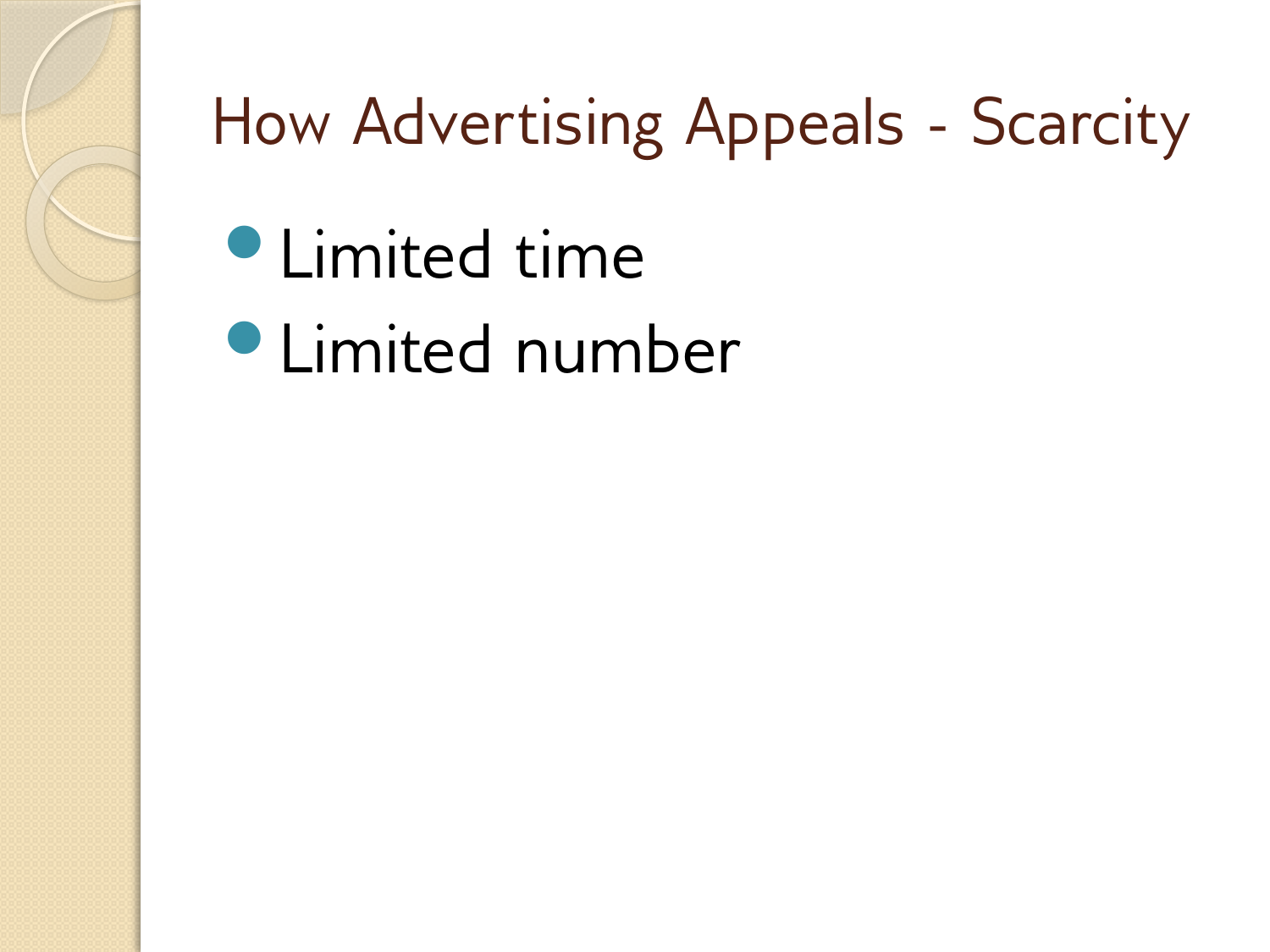

# How Advertising Appeals - Scarcity
Limited time
Limited number